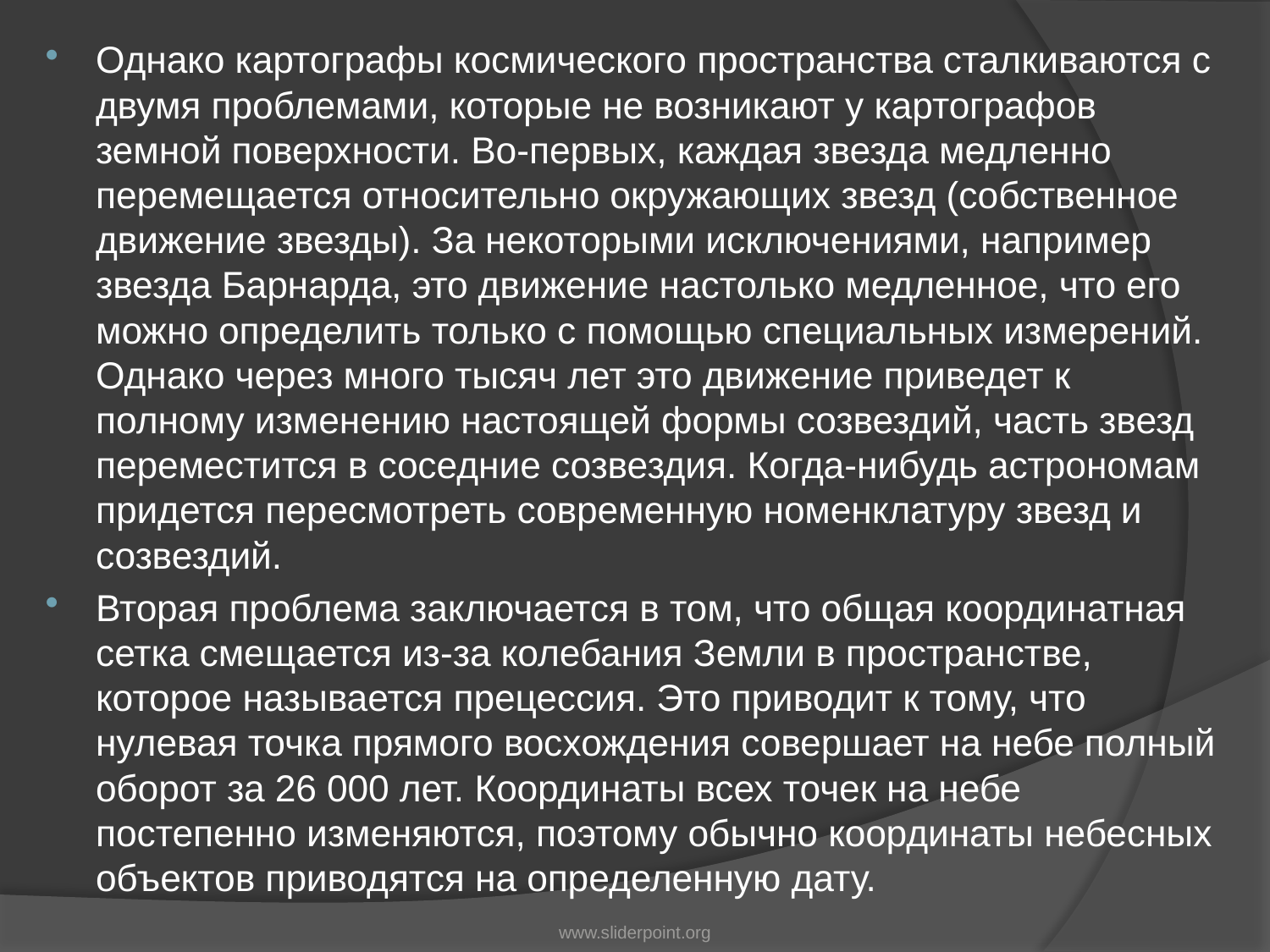

Однако картографы космического пространства сталкиваются с двумя проблемами, которые не возникают у картографов земной поверхности. Во-первых, каждая звезда медленно перемещается относительно окружающих звезд (собственное движение звезды). За некоторыми исключениями, например звезда Барнарда, это движение настолько медленное, что его можно определить только с помощью специальных измерений. Однако через много тысяч лет это движение приведет к полному изменению настоящей формы созвездий, часть звезд переместится в соседние созвездия. Когда-нибудь астрономам придется пересмотреть современную номенклатуру звезд и созвездий.
Вторая проблема заключается в том, что общая координатная сетка смещается из-за колебания Земли в пространстве, которое называется прецессия. Это приводит к тому, что нулевая точка прямого восхождения совершает на небе полный оборот за 26 000 лет. Координаты всех точек на небе постепенно изменяются, поэтому обычно координаты небесных объектов приводятся на определенную дату.

www.sliderpoint.org